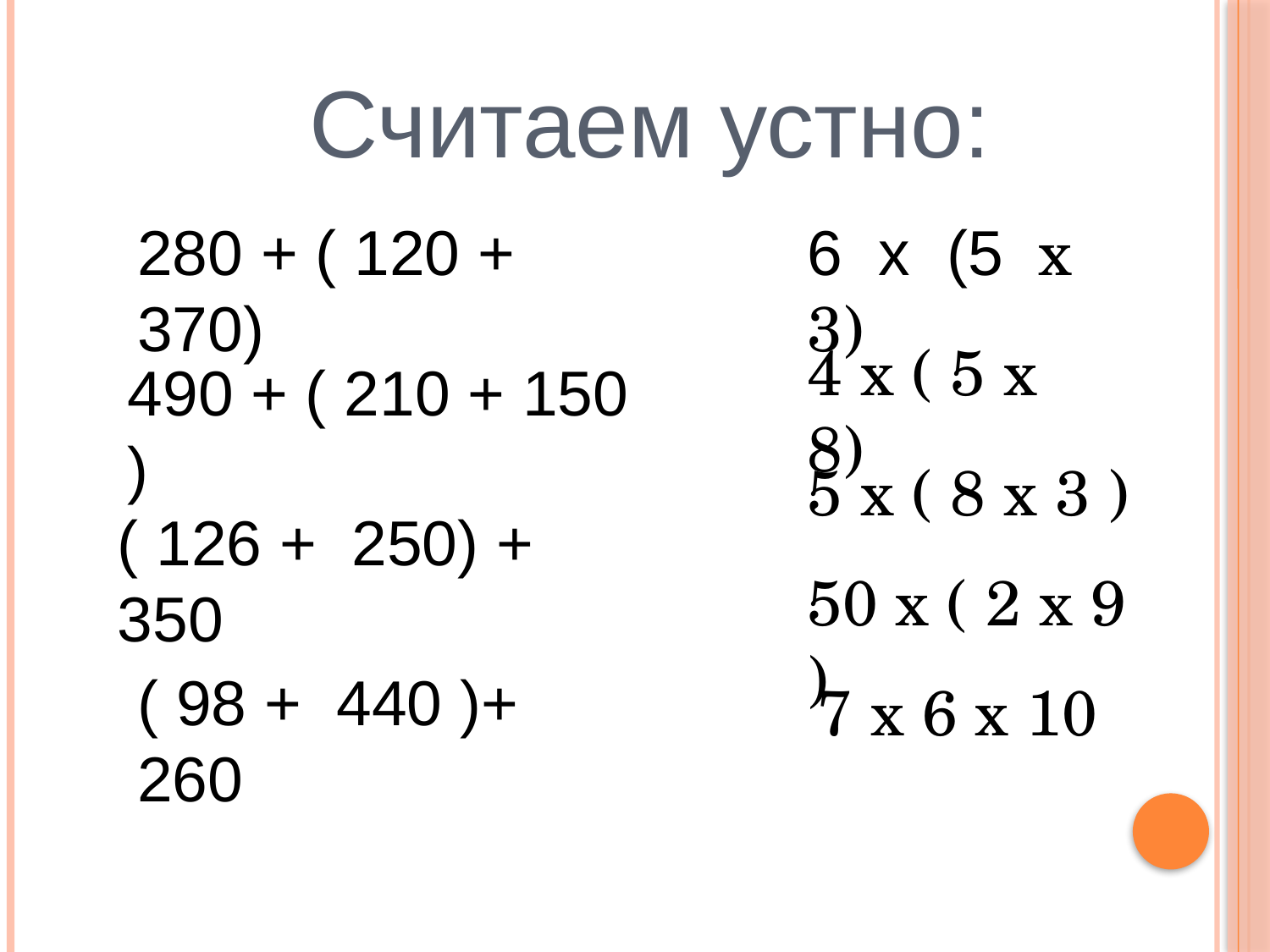

#
Считаем устно:
280 + ( 120 + 370)
6  x  (5  x 3)
4 x ( 5 x 8)
490 + ( 210 + 150 )
5 x ( 8 x 3 )
( 126 +  250) + 350
50 x ( 2 x 9 )
( 98 +  440 )+ 260
7 x 6 x 10